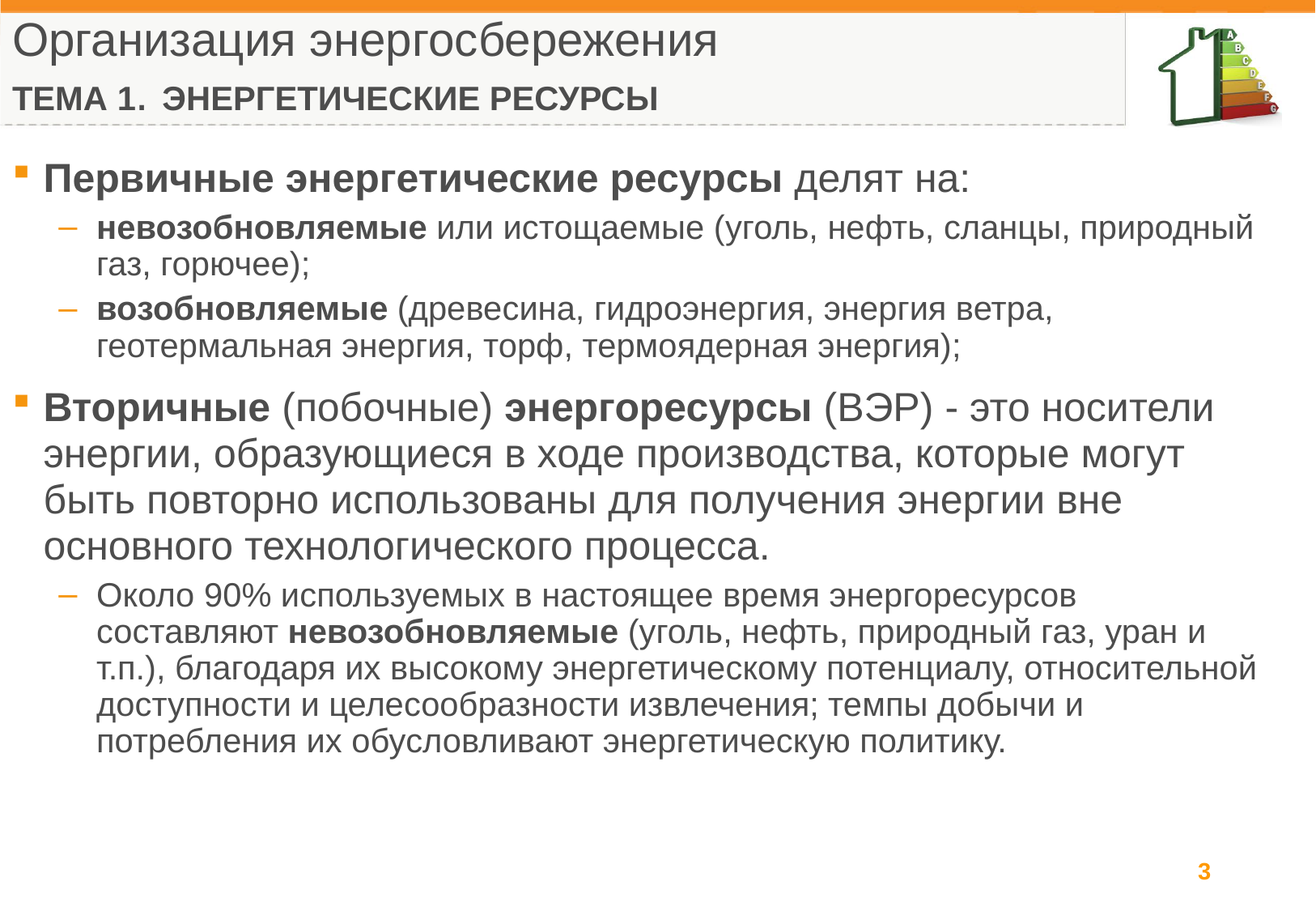

Организация энергосбережения
ТЕМА 1. ЭНЕРГЕТИЧЕСКИЕ РЕСУРСЫ
Первичные энергетические ресурсы делят на:
невозобновляемые или истощаемые (уголь, нефть, сланцы, природный газ, горючее);
возобновляемые (древесина, гидроэнергия, энергия ветра, геотермальная энергия, торф, термоядерная энергия);
Вторичные (побочные) энергоресурсы (ВЭР) - это носители энергии, образующиеся в ходе производства, которые могут быть повторно использованы для получения энергии вне основного технологического процесса.
Около 90% используемых в настоящее время энергоресурсов составляют невозобновляемые (уголь, нефть, природный газ, уран и т.п.), благодаря их высокому энергетическому потенциалу, относительной доступности и целесообразности извлечения; темпы добычи и потребления их обусловливают энергетическую политику.